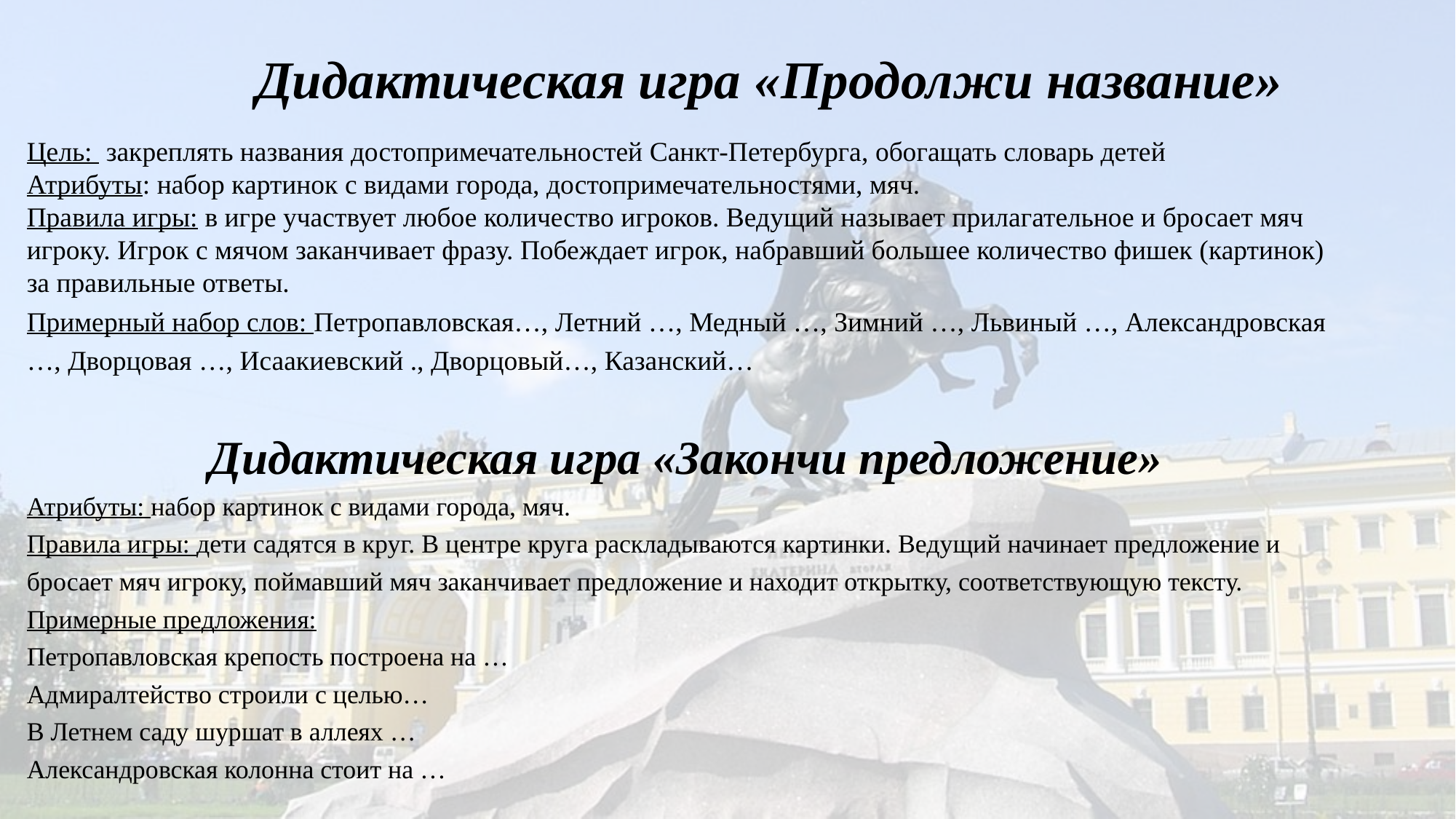

# Дидактическая игра «Продолжи название»
Цель:  закреплять названия достопримечательностей Санкт-Петербурга, обогащать словарь детей
Атрибуты: набор картинок с видами города, достопримечательностями, мяч.
Правила игры: в игре участвует любое количество игроков. Ведущий называет прилагательное и бросает мяч игроку. Игрок с мячом заканчивает фразу. Побеждает игрок, набравший большее количество фишек (картинок) за правильные ответы.
Примерный набор слов: Петропавловская…, Летний …, Медный …, Зимний …, Львиный …, Александровская …, Дворцовая …, Исаакиевский ., Дворцовый…, Казанский…

Дидактическая игра «Закончи предложение»
Атрибуты: набор картинок с видами города, мяч.
Правила игры: дети садятся в круг. В центре круга раскладываются картинки. Ведущий начинает предложение и бросает мяч игроку, поймавший мяч заканчивает предложение и находит открытку, соответствующую тексту.
Примерные предложения:
Петропавловская крепость построена на …
Адмиралтейство строили с целью…
В Летнем саду шуршат в аллеях …
Александровская колонна стоит на …